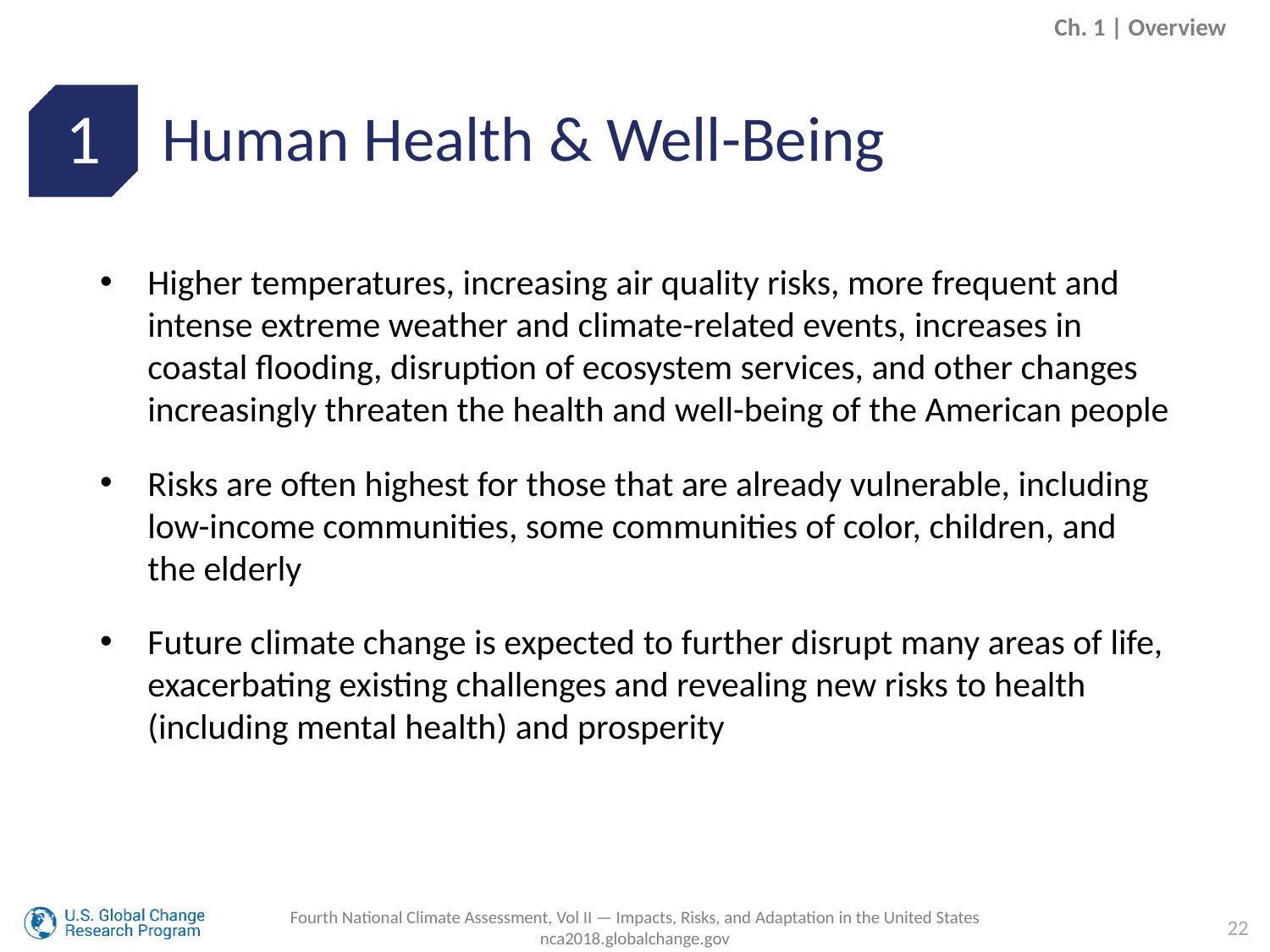

Ch. 1 | Overview
Human Health & Well-Being
1
Higher temperatures, increasing air quality risks, more frequent and intense extreme weather and climate-related events, increases in coastal flooding, disruption of ecosystem services, and other changes increasingly threaten the health and well-being of the American people
Risks are often highest for those that are already vulnerable, including low-income communities, some communities of color, children, and the elderly
Future climate change is expected to further disrupt many areas of life, exacerbating existing challenges and revealing new risks to health (including mental health) and prosperity